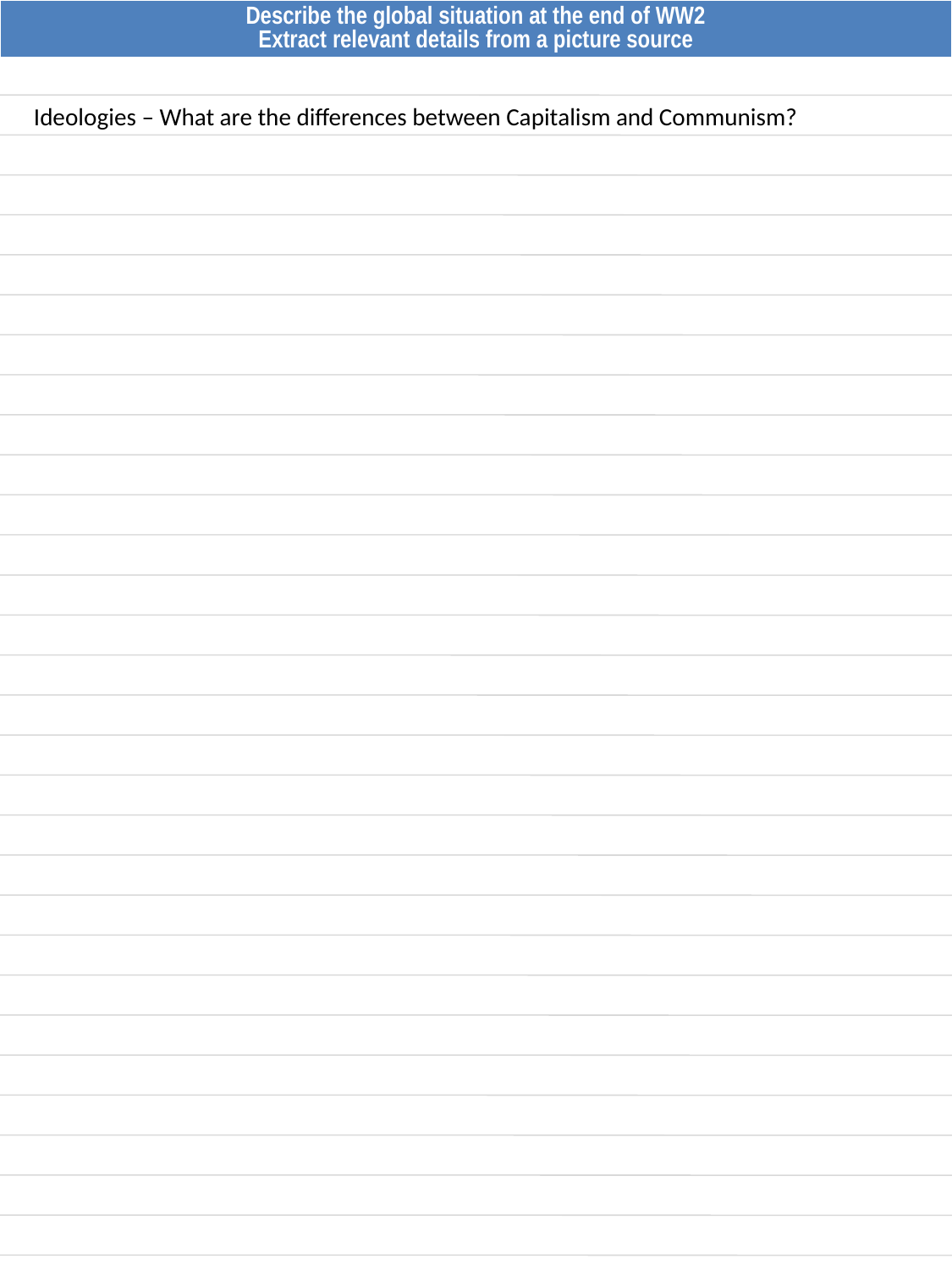

| Describe the global situation at the end of WW2 Extract relevant details from a picture source |
| --- |
Ideologies – What are the differences between Capitalism and Communism?